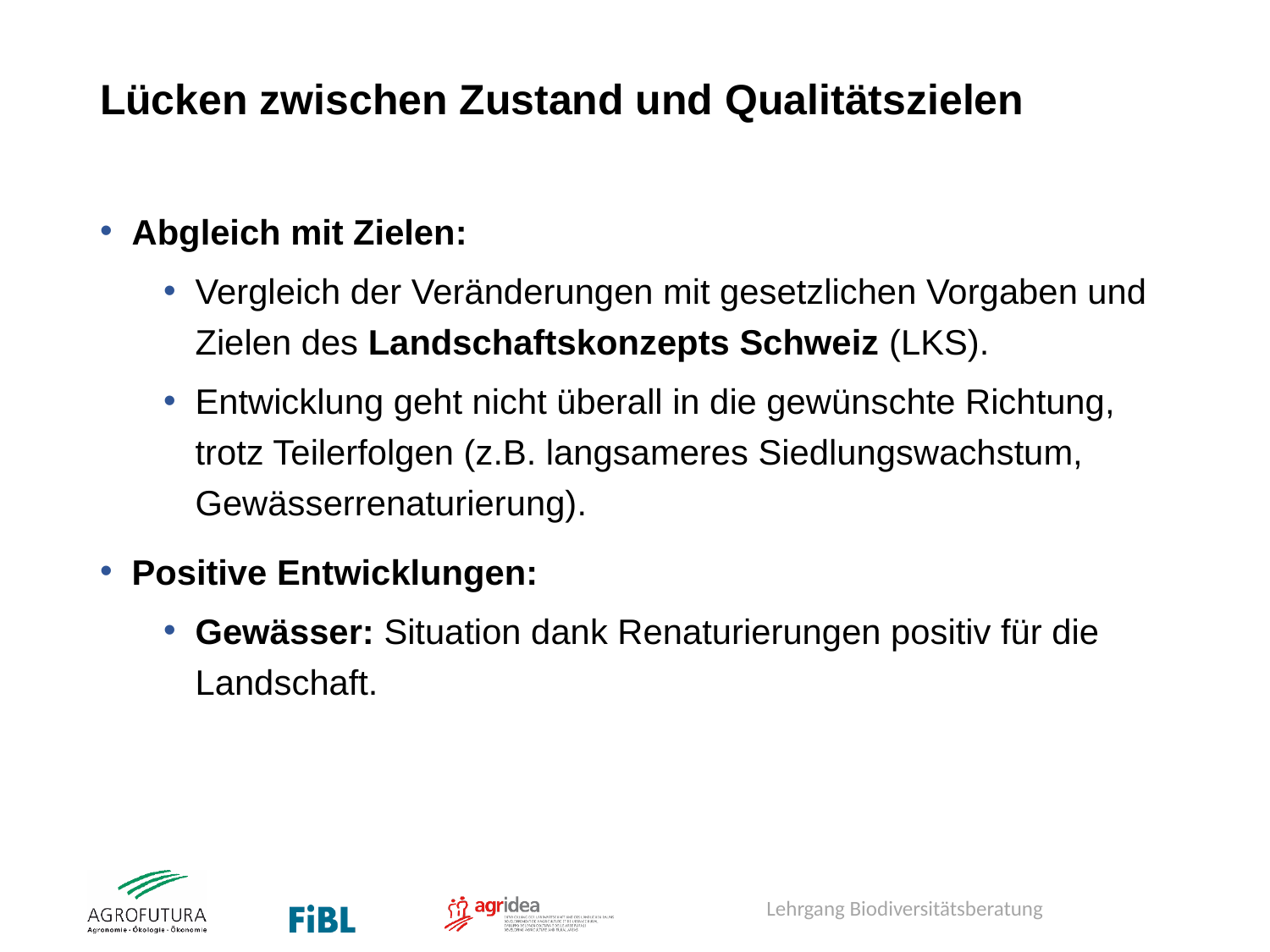

# Lücken zwischen Zustand und Qualitätszielen
Abgleich mit Zielen:
Vergleich der Veränderungen mit gesetzlichen Vorgaben und Zielen des Landschaftskonzepts Schweiz (LKS).
Entwicklung geht nicht überall in die gewünschte Richtung, trotz Teilerfolgen (z.B. langsameres Siedlungswachstum, Gewässerrenaturierung).
Positive Entwicklungen:
Gewässer: Situation dank Renaturierungen positiv für die Landschaft.

Lehrgang Biodiversitätsberatung